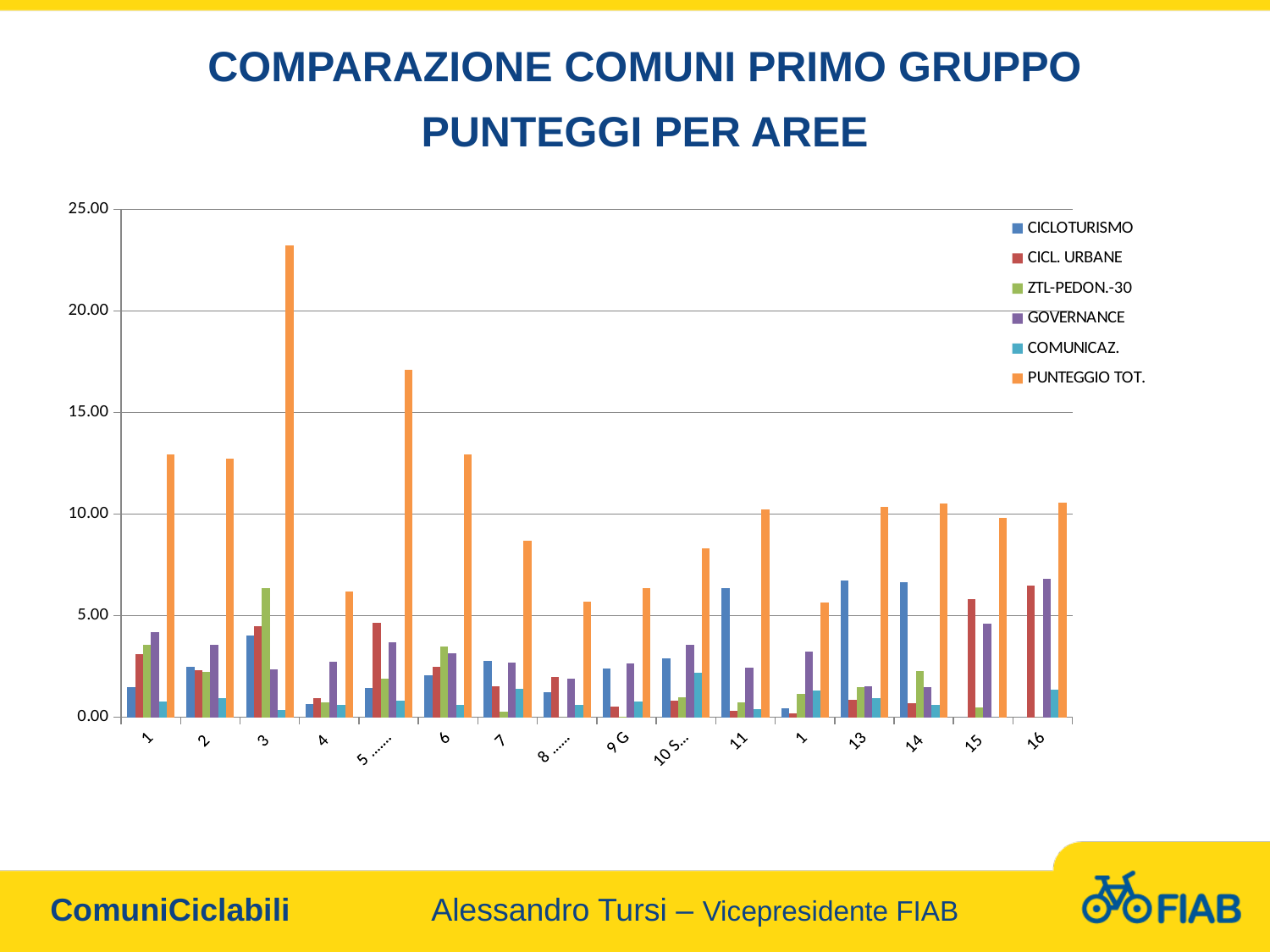

COMPARAZIONE COMUNI PRIMO GRUPPO
PUNTEGGI PER AREE

### Chart

| Category | CICLOTURISMO | CICL. URBANE | ZTL-PEDON.-30 | GOVERNANCE | COMUNICAZ. | PUNTEGGIO TOT. |
|---|---|---|---|---|---|---|
| 1 PARMA | 1.4762951659209063 | 3.0879911026045597 | 3.5511679900680226 | 4.177847480104694 | 0.7810516514497068 | 12.943609856246418 |
| 2 RIMINI | 2.476111816173459 | 2.325698515340141 | 2.2456135049656547 | 3.5828498496757737 | 0.9290290955728804 | 12.715233059900704 |
| 3 FERRARA | 4.002853816980209 | 4.466636626487928 | 6.366479816754907 | 2.3725043575654645 | 0.37016071495625413 | 23.203798639223077 |
| 4 PESCARA | 0.6379427173715443 | 0.9204059034491882 | 0.7481778967722746 | 2.724628029147602 | 0.6074255871221511 | 6.202438147249036 |
| 5 ........... | 1.4238553784818537 | 4.6407138261630765 | 1.8874658538386084 | 3.68192119162817 | 0.8003944606752238 | 17.09723222733203 |
| 6 FANO | 2.072657995007224 | 2.4761857837340675 | 3.461903823413479 | 3.1248306986160737 | 0.609131520168178 | 12.919180803032937 |
| 7 BELLUNO | 2.78737874902442 | 1.5121529713457478 | 0.28836771100457154 | 2.693960282193375 | 1.4092039246292787 | 8.691063638197388 |
| 8 .......... | 1.2358757062146886 | 1.959745762711865 | 0.0 | 1.9025826640522185 | 0.6059322033898309 | 5.704136336368598 |
| 9 GIULIANOVA | 2.3850370308381104 | 0.5343319804175907 | 0.006125779321310518 | 2.6544293057488066 | 0.7510565295619064 | 6.330980625887726 |
| 10 SESTRI LEVANTE | 2.895179220215822 | 0.7979502196193269 | 0.9751640366574484 | 3.5497594251570974 | 2.1780055311534077 | 8.316846746242485 |
| 11 PINETO | 6.351965766247657 | 0.31759828831238324 | 0.7097753410002674 | 2.4513418017383444 | 0.4011767852366945 | 10.231857982535344 |
| 12 LOANO | 0.44357700496806246 | 0.17743080198722516 | 1.1501508161816902 | 3.210430263024488 | 1.2984386089425124 | 5.65202474559358 |
| 13 CANNOBIO | 6.720430107526879 | 0.8640552995391713 | 1.459293394777265 | 1.5290519877675839 | 0.9260368663594469 | 10.348980890373314 |
| 14 CORINALDO | 6.634351743047395 | 0.7060321190755976 | 2.280470035252644 | 1.4705882352941178 | 0.5875440658049347 | 10.511087578627228 |
| 15 SULBIATE | 0.0 | 5.81700907787864 | 0.47778308647873863 | 4.587868914741628 | 0.0 | 9.794394971189103 |
| 16 URBANA | 0.0 | 6.4964157706093175 | 0.0 | 6.8008455105229295 | 1.344086021505377 | 10.541770057899091 |

ComuniCiclabili 		Alessandro Tursi – Vicepresidente FIAB